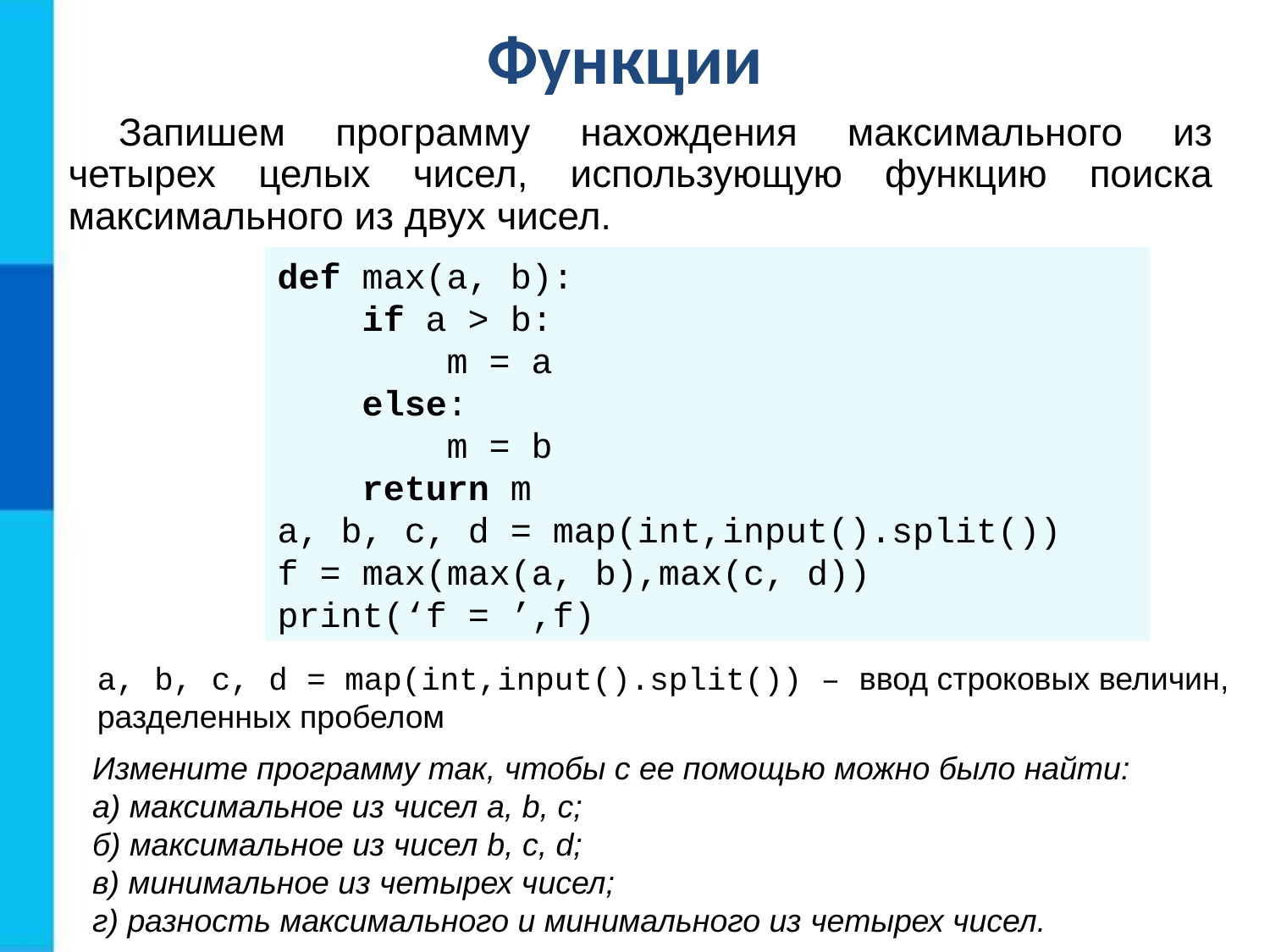

Функции
Запишем программу нахождения максимального из четырех целых чисел, использующую функцию поиска максимального из двух чисел.
def max(a, b):
    if a > b:
        m = a
    else:
        m = b
    return m
a, b, c, d = map(int,input().split())
f = max(max(a, b),max(c, d))
print(‘f = ’,f)
a, b, c, d = map(int,input().split()) – ввод строковых величин, разделенных пробелом
Измените программу так, чтобы с ее помощью можно было найти:
а) максимальное из чисел a, b, c;
б) максимальное из чисел b, c, d;
в) минимальное из четырех чисел;
г) разность максимального и минимального из четырех чисел.